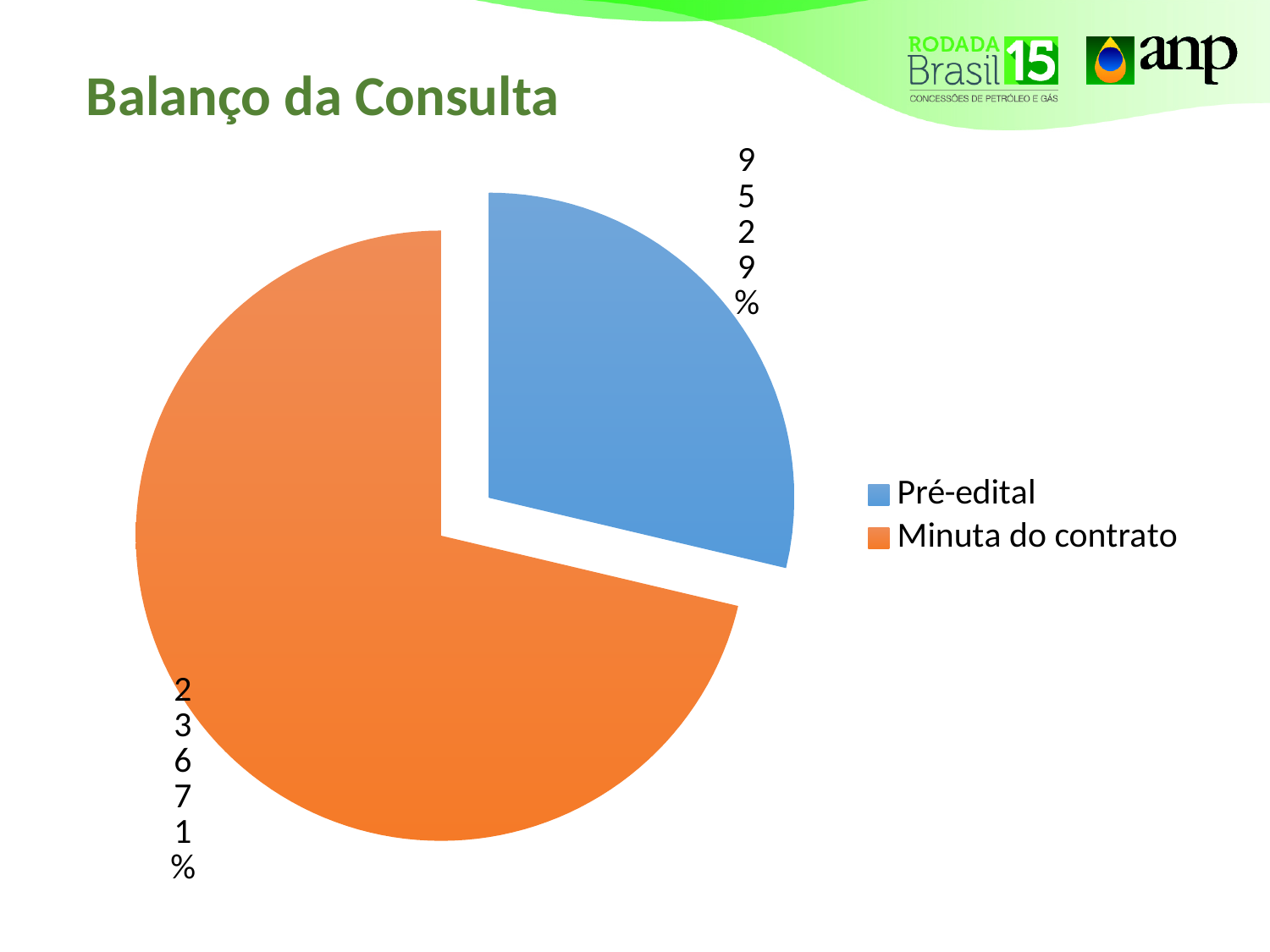

# Balanço da Consulta

### Chart

| Category |  |
|---|---|
| Pré-edital | 95.0 |
| Minuta do contrato | 236.0 |

### Chart

| Category |
|---|